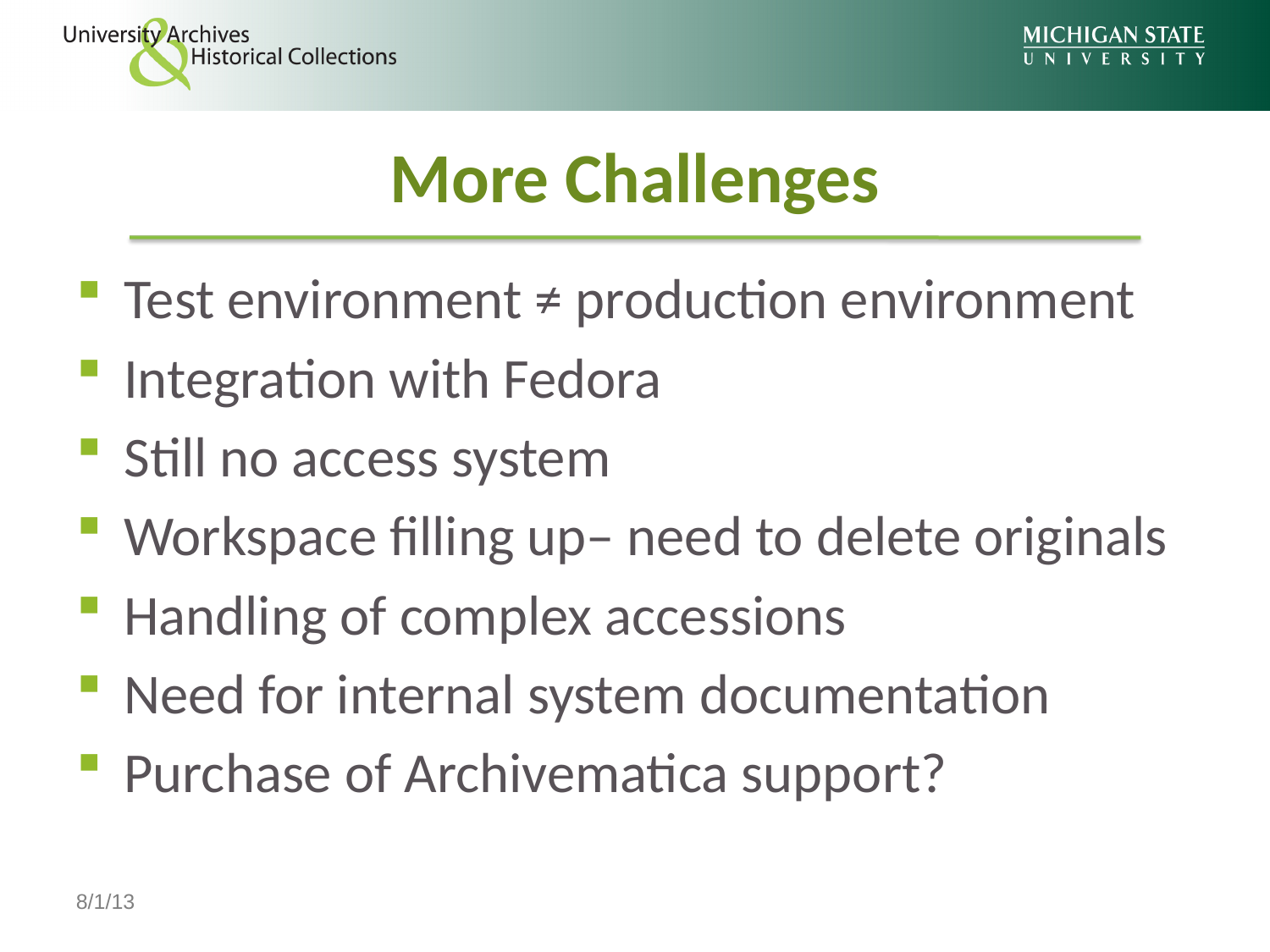

# More Challenges
Test environment ≠ production environment
Integration with Fedora
Still no access system
Workspace filling up– need to delete originals
Handling of complex accessions
Need for internal system documentation
Purchase of Archivematica support?